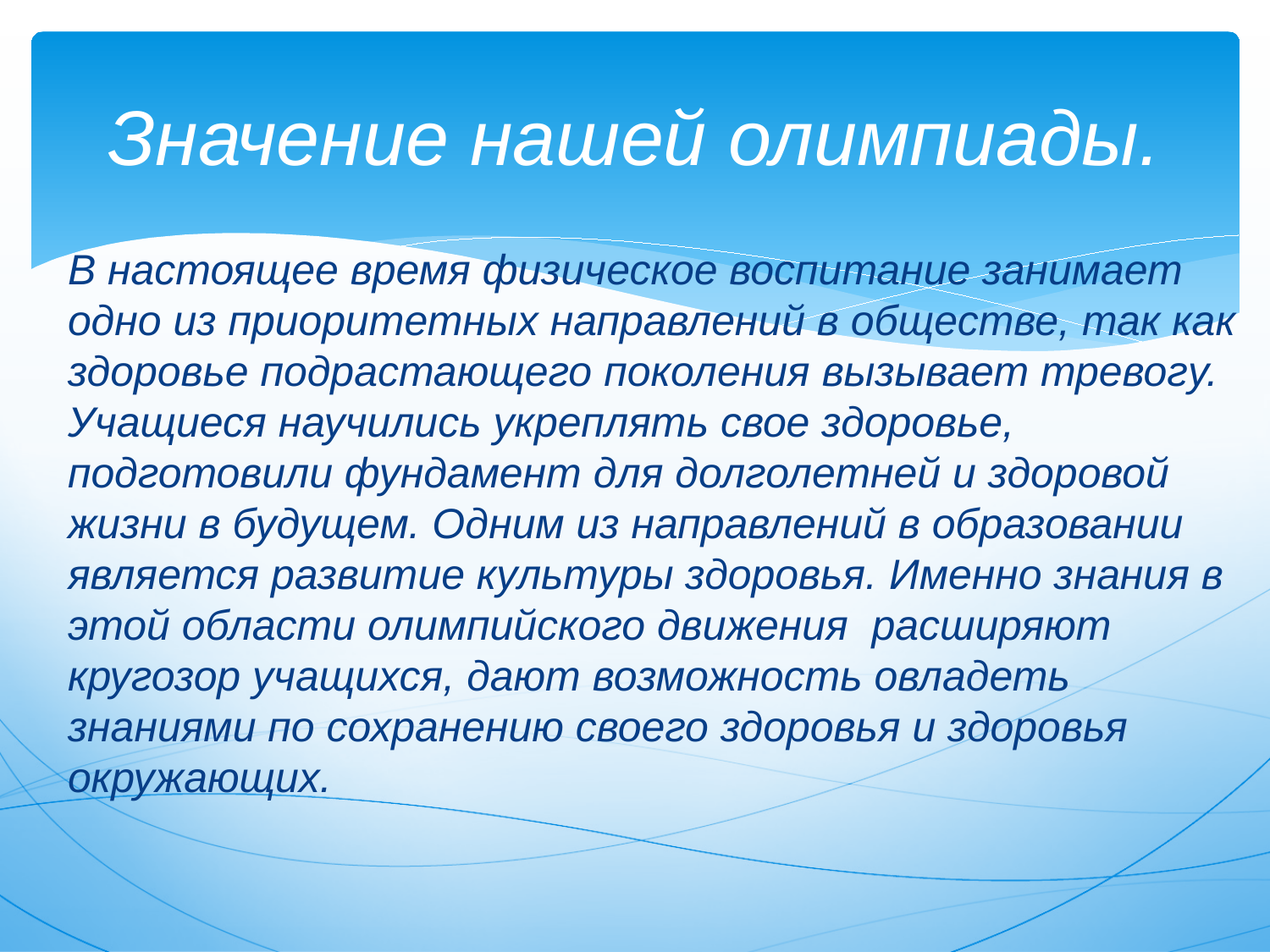

# Значение нашей олимпиады.
В настоящее время физическое воспитание занимает одно из приоритетных направлений в обществе, так как здоровье подрастающего поколения вызывает тревогу. Учащиеся научились укреплять свое здоровье, подготовили фундамент для долголетней и здоровой жизни в будущем. Одним из направлений в образовании является развитие культуры здоровья. Именно знания в этой области олимпийского движения  расширяют кругозор учащихся, дают возможность овладеть знаниями по сохранению своего здоровья и здоровья окружающих.